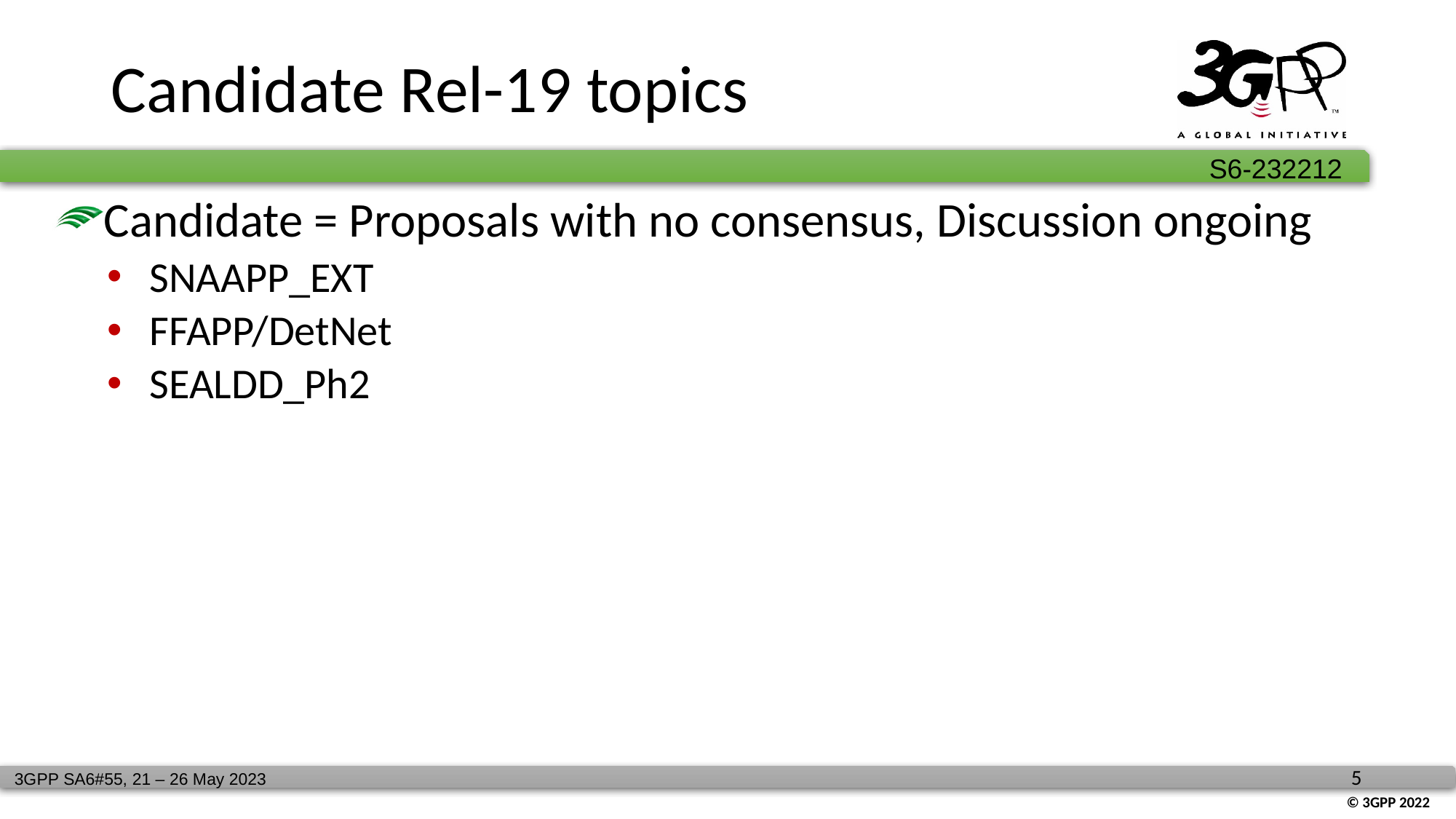

# Candidate Rel-19 topics
Candidate = Proposals with no consensus, Discussion ongoing
SNAAPP_EXT
FFAPP/DetNet
SEALDD_Ph2